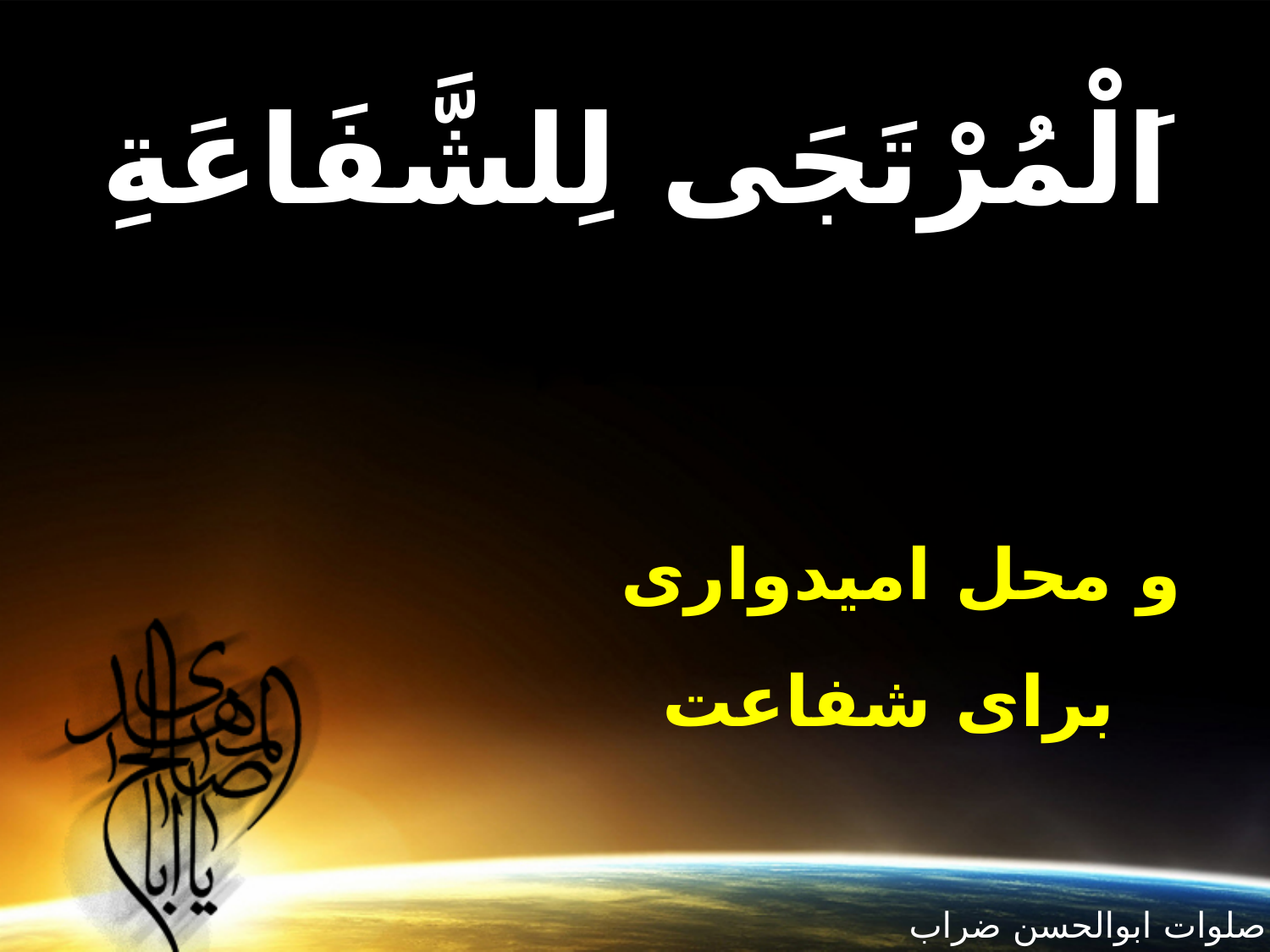

اَلْمُرْتَجَى لِلشَّفَاعَةِ
و محل اميدوارى
براى شفاعت